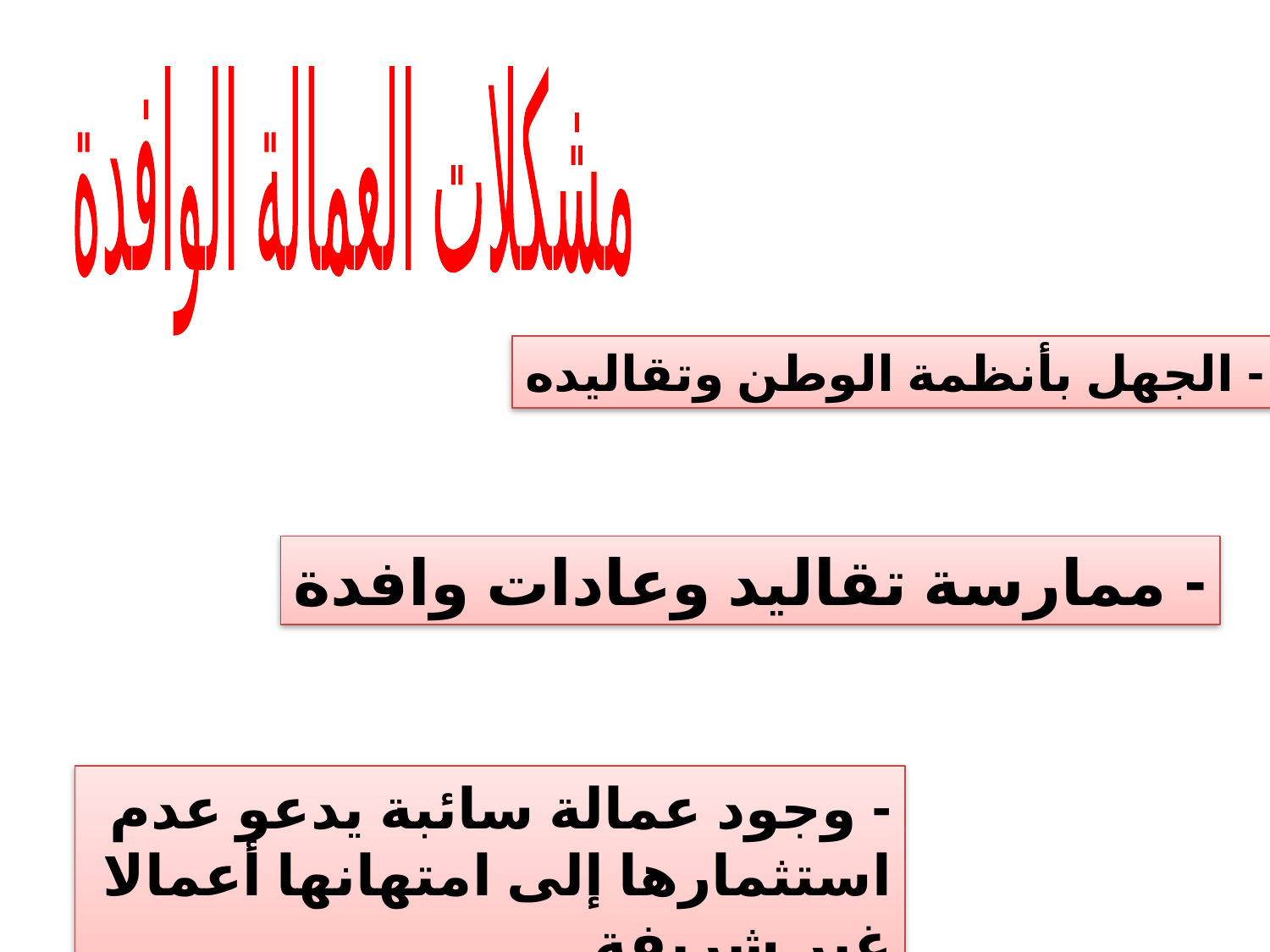

مشكلات العمالة الوافدة
- الجهل بأنظمة الوطن وتقاليده
- ممارسة تقاليد وعادات وافدة
- وجود عمالة سائبة يدعو عدم استثمارها إلى امتهانها أعمالا غير شريفة